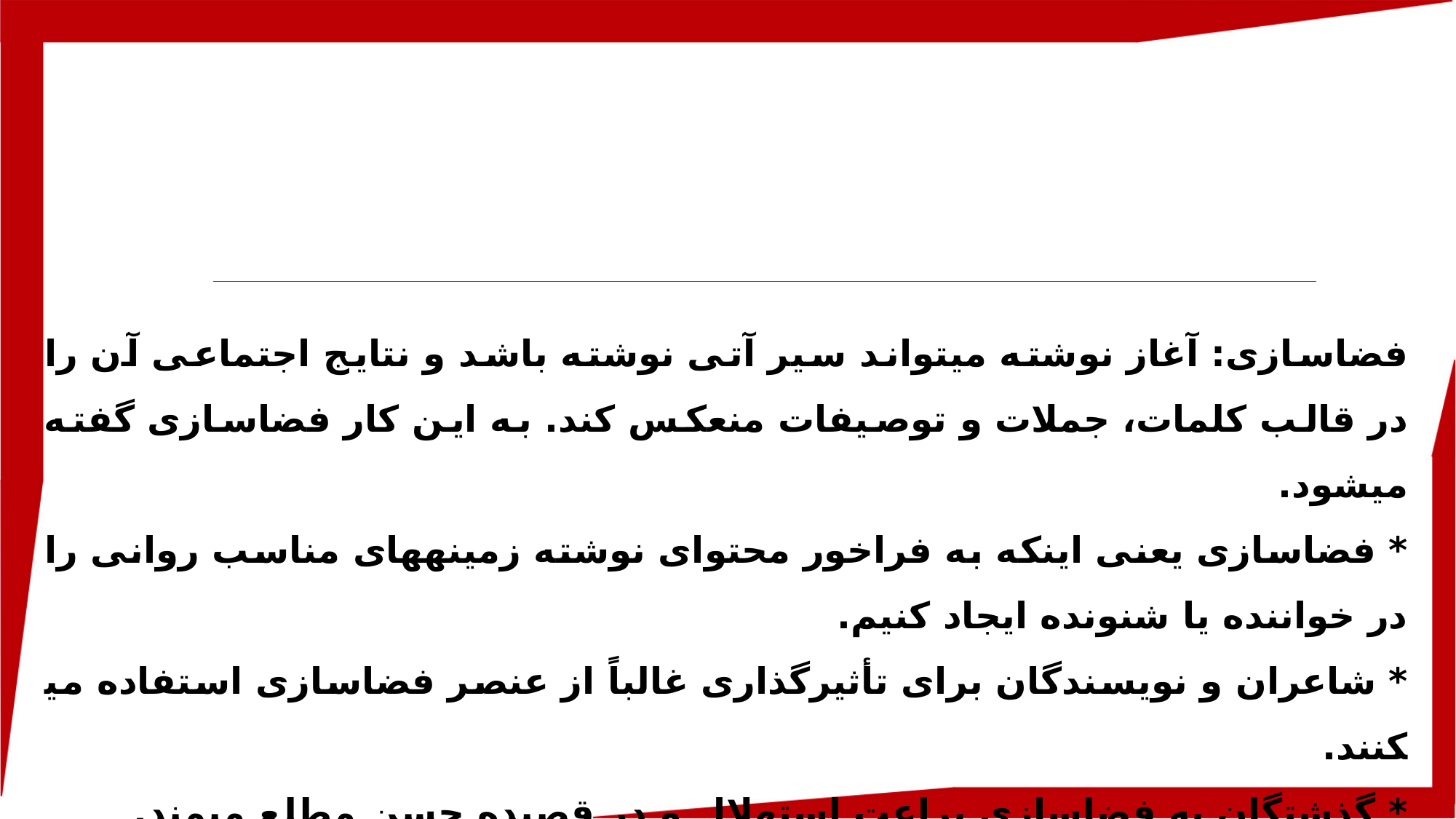

فضاسازی: آغاز نوشته می­تواند سیر آتی نوشته باشد و نتایج اجتماعی آن را در قالب کلمات، جملات و توصیفات منعکس کند. به این کار فضاسازی گفته می­شود.
* فضاسازی یعنی این­که به فراخور محتوای نوشته زمینه­های مناسب روانی را در خواننده یا شنونده ایجاد کنیم.
* شاعران و نویسندگان برای تأثیرگذاری غالباً از عنصر فضاسازی استفاده می­کنند.
* گذشتگان به فضاسازی براعت استهلال و در قصیده حسن مطلع می­مند.
نتایج فضاسازی: 1- باعث جذابیت نوشته می­شود. 2- زمینه روحی و روانی مناسب را برای خواننده فراهم می­کند.
 3- به نوعی خواننده را غافلگیر می­کند و به دلیل تازگی در او اثر می­گذارد.